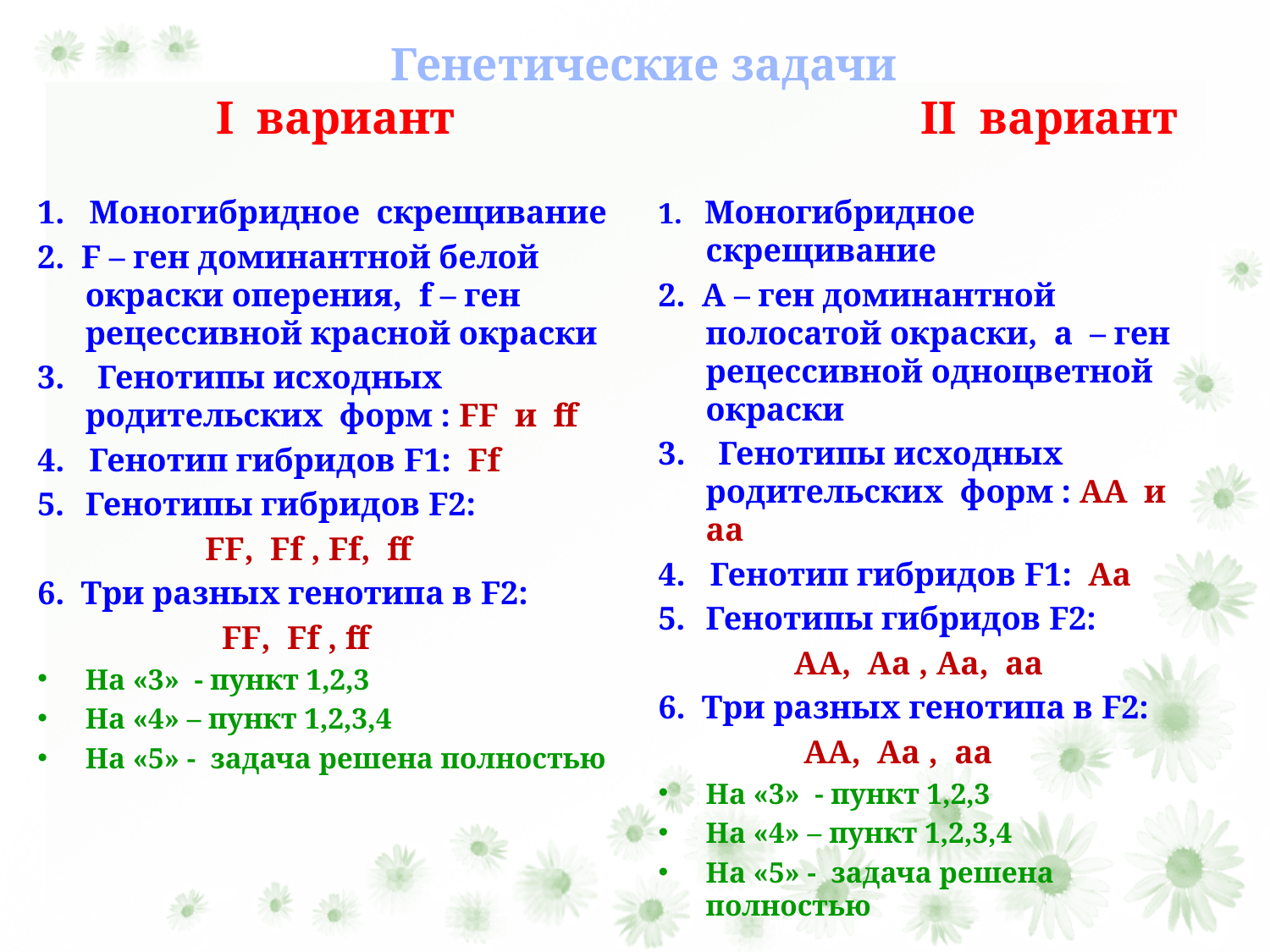

# Генетические задачи I  вариант                                        II  вариант
1.   Моногибридное  скрещивание
2.  F – ген доминантной белой окраски оперения,  f – ген рецессивной красной окраски
3.    Генотипы исходных родительских  форм : FF  и  ff
4.   Генотип гибридов F1:  Ff
Генотипы гибридов F2:
FF,  Ff , Ff,  ff
6.  Три разных генотипа в F2:
FF,  Ff , ff
На «3»  - пункт 1,2,3
На «4» – пункт 1,2,3,4
На «5» -  задача решена полностью

1.   Моногибридное  скрещивание
2.  А – ген доминантной полосатой окраски,  а  – ген рецессивной одноцветной   окраски
3.    Генотипы исходных родительских  форм : АА  и  аа
4.   Генотип гибридов F1:  Аа
Генотипы гибридов F2:
АА,  Аа , Аа,  аа
6.  Три разных генотипа в F2:
АА,  Аа ,  аа
На «3»  - пункт 1,2,3
На «4» – пункт 1,2,3,4
На «5» -  задача решена полностью